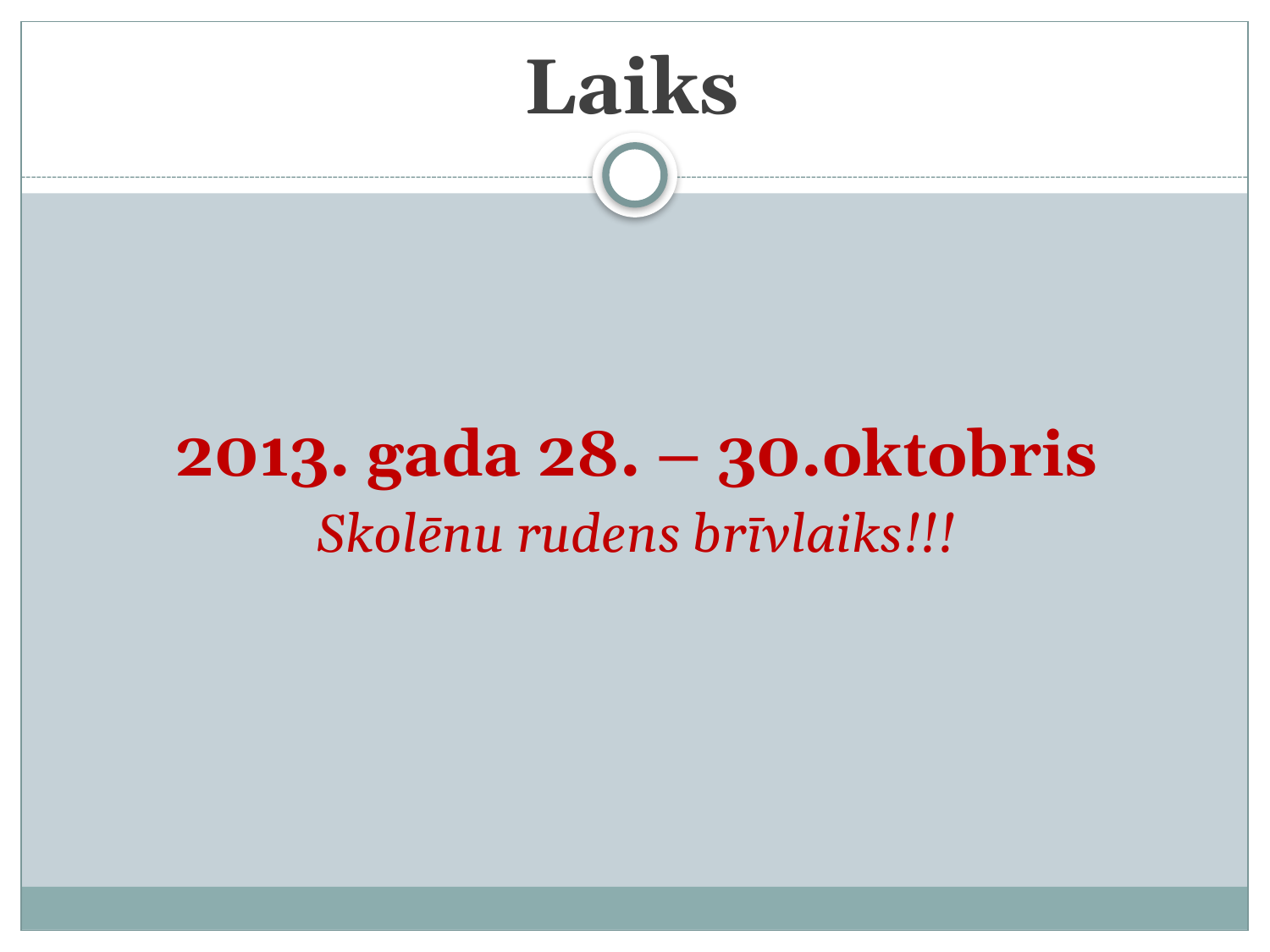

Laiks
2013. gada 28. – 30.oktobris
Skolēnu rudens brīvlaiks!!!